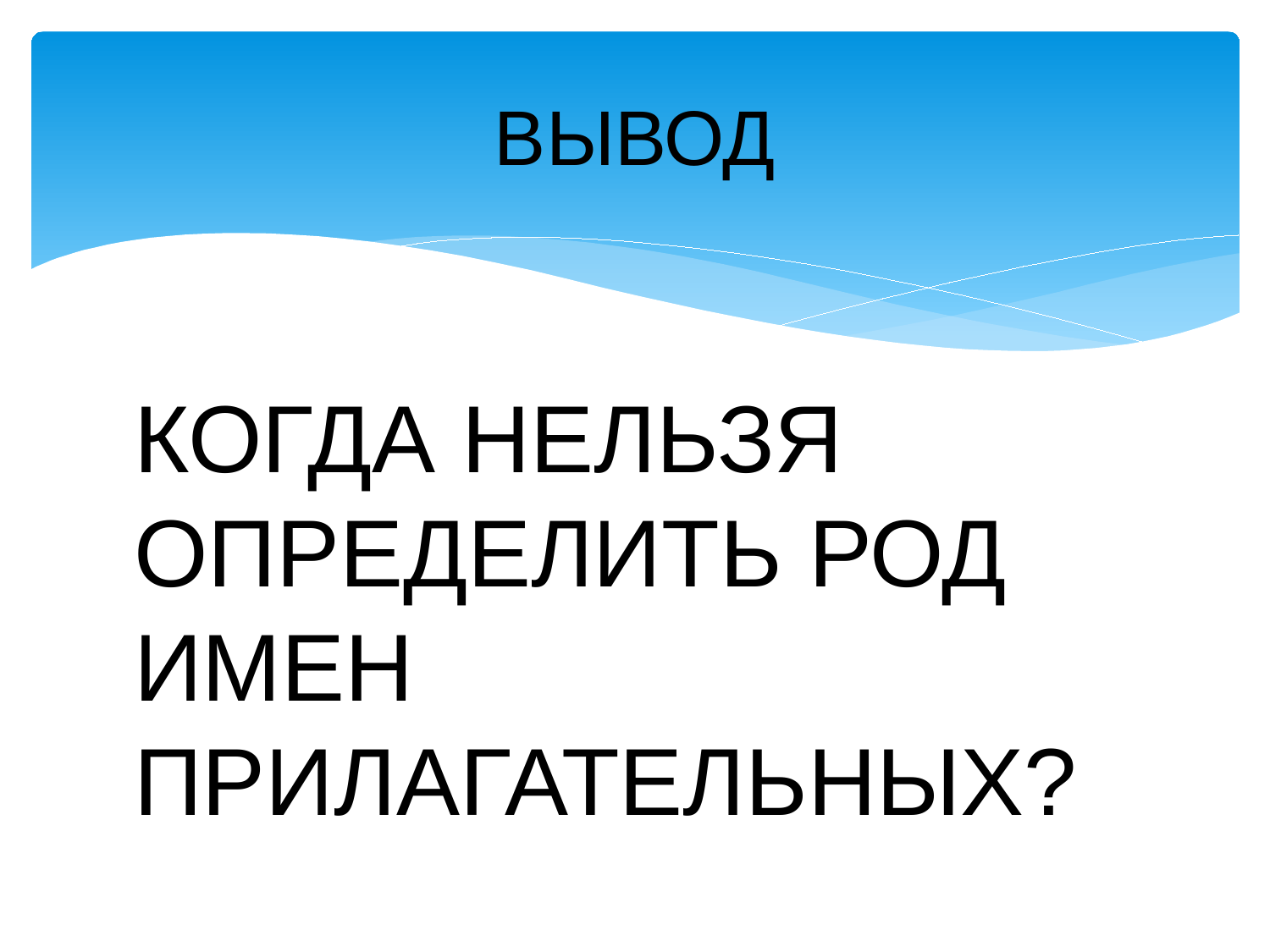

# ВЫВОД
КОГДА НЕЛЬЗЯ ОПРЕДЕЛИТЬ РОД ИМЕН ПРИЛАГАТЕЛЬНЫХ?